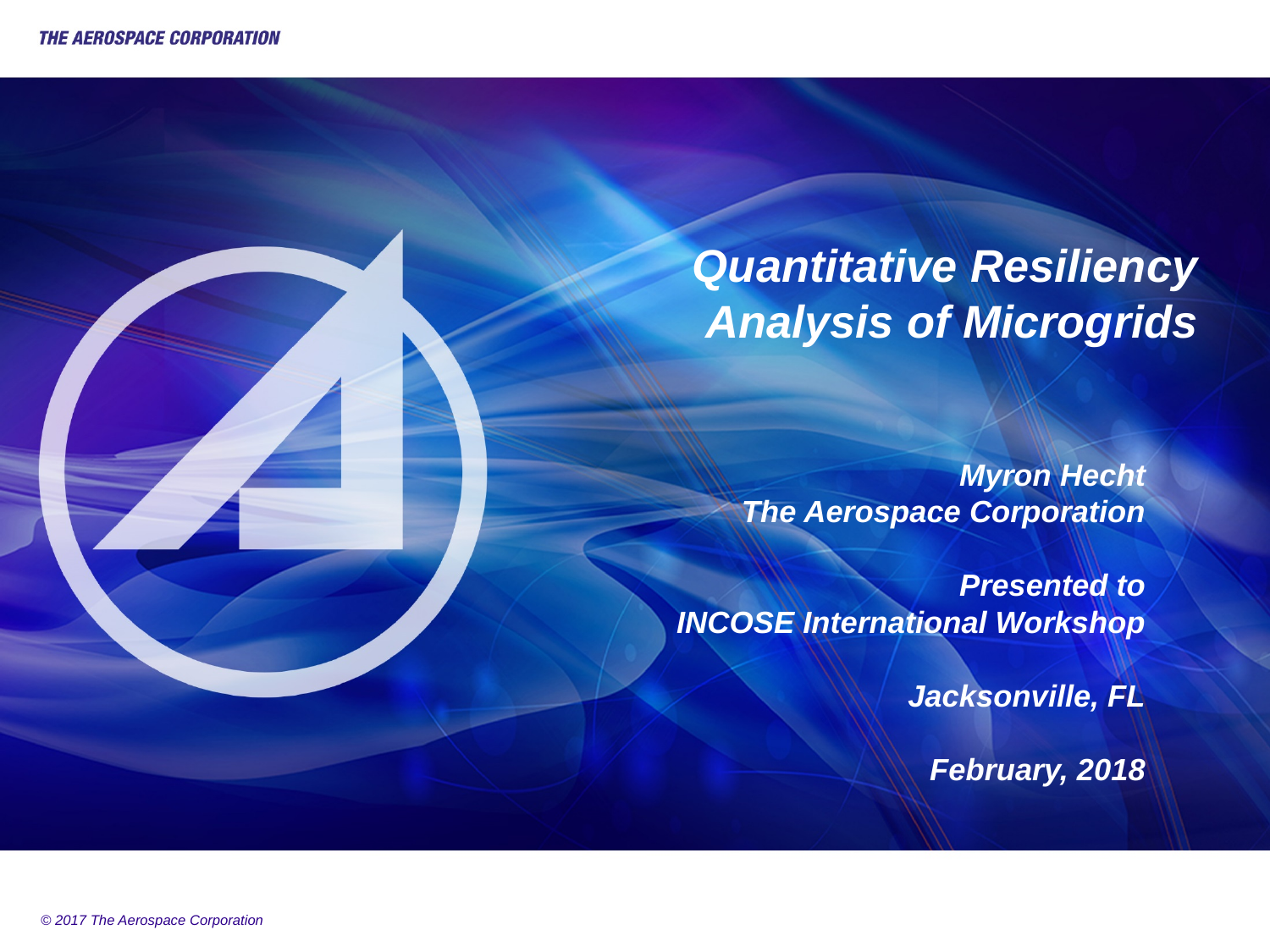

2017
# Quantitative Resiliency Analysis of Microgrids
Myron Hecht
The Aerospace Corporation

Presented to
INCOSE International Workshop

Jacksonville, FL

February, 2018